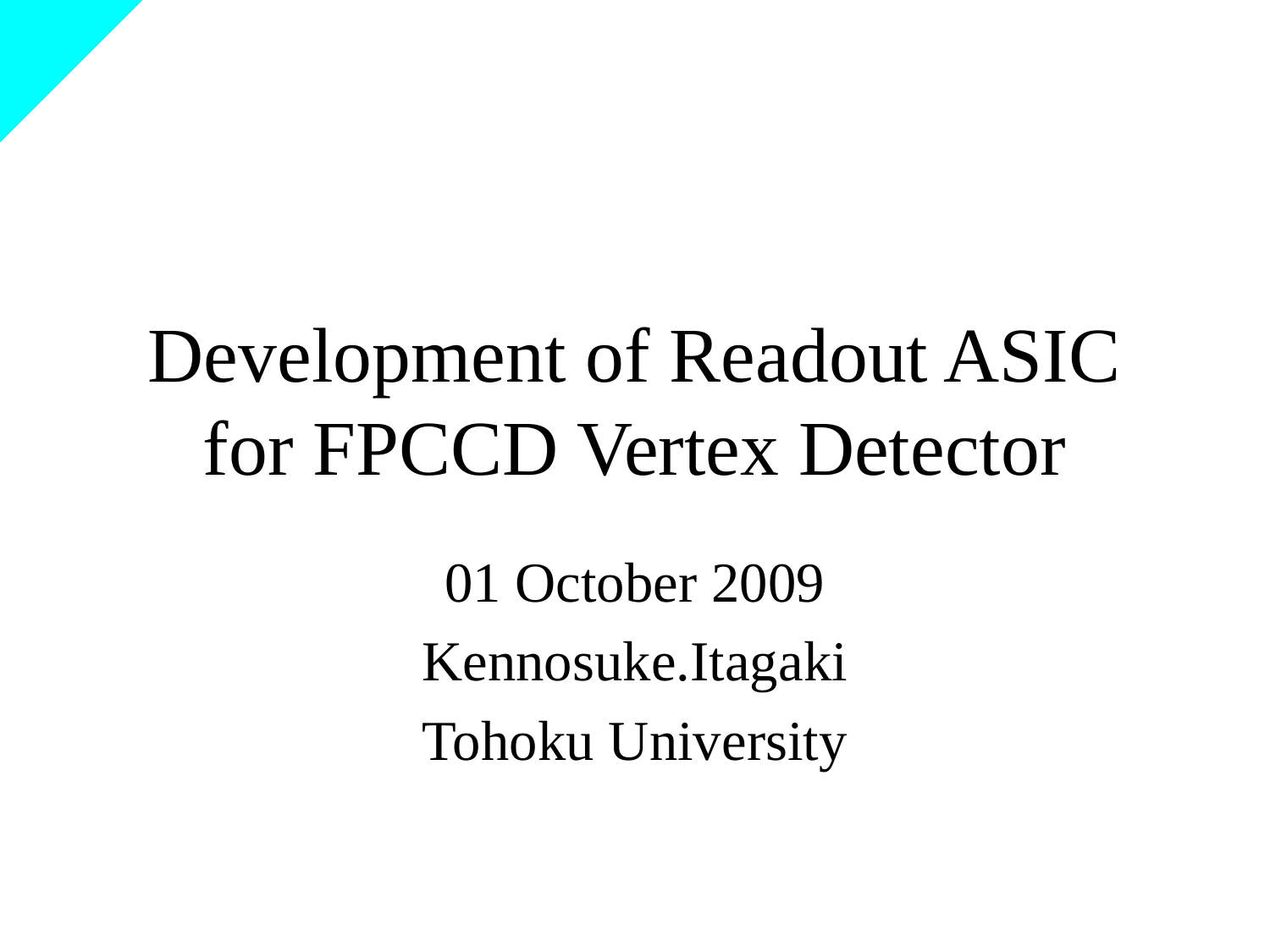

# Development of Readout ASIC for FPCCD Vertex Detector
01 October 2009
Kennosuke.Itagaki
Tohoku University